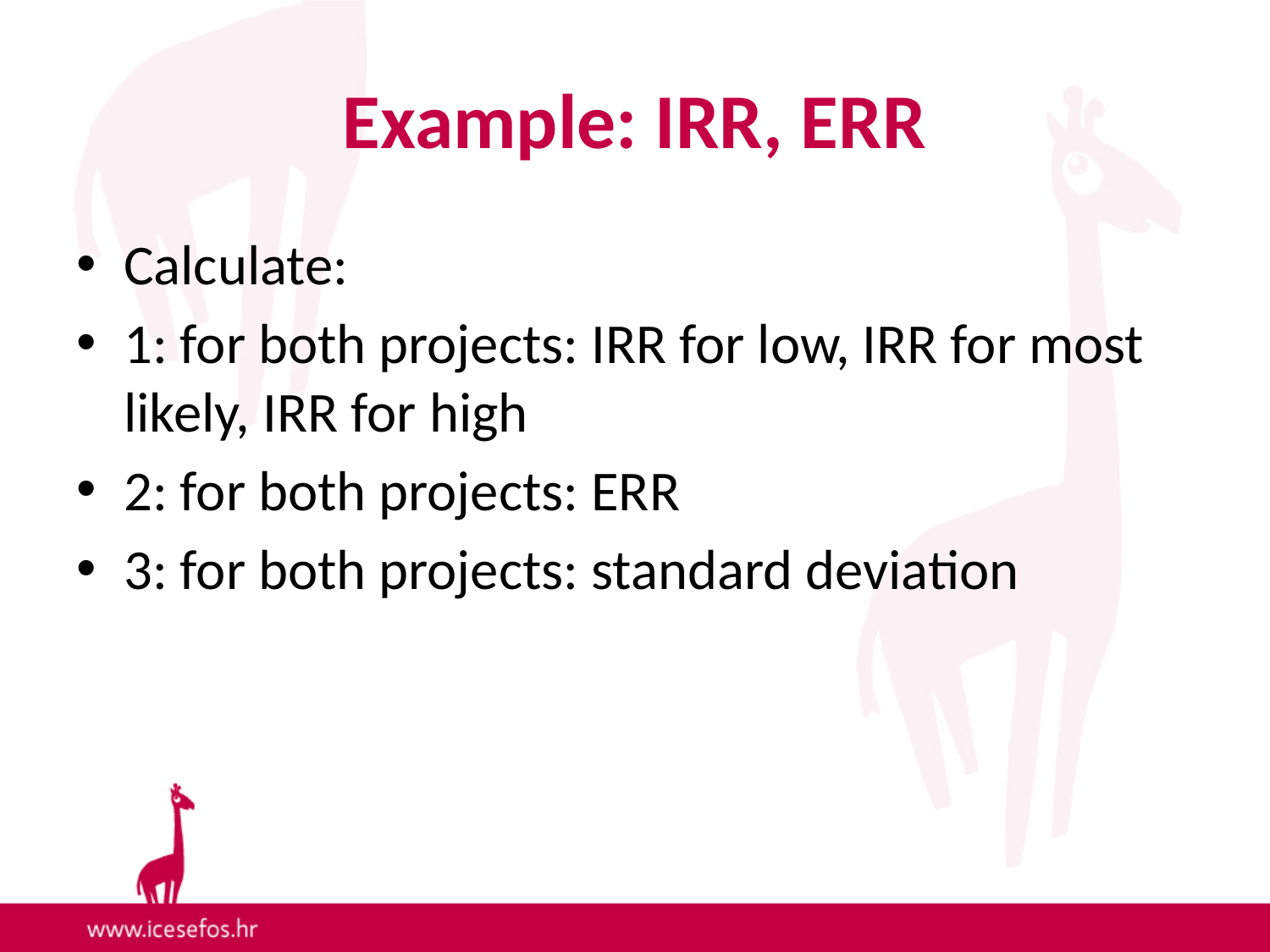

# Example: IRR, ERR
Calculate:
1: for both projects: IRR for low, IRR for most likely, IRR for high
2: for both projects: ERR
3: for both projects: standard deviation